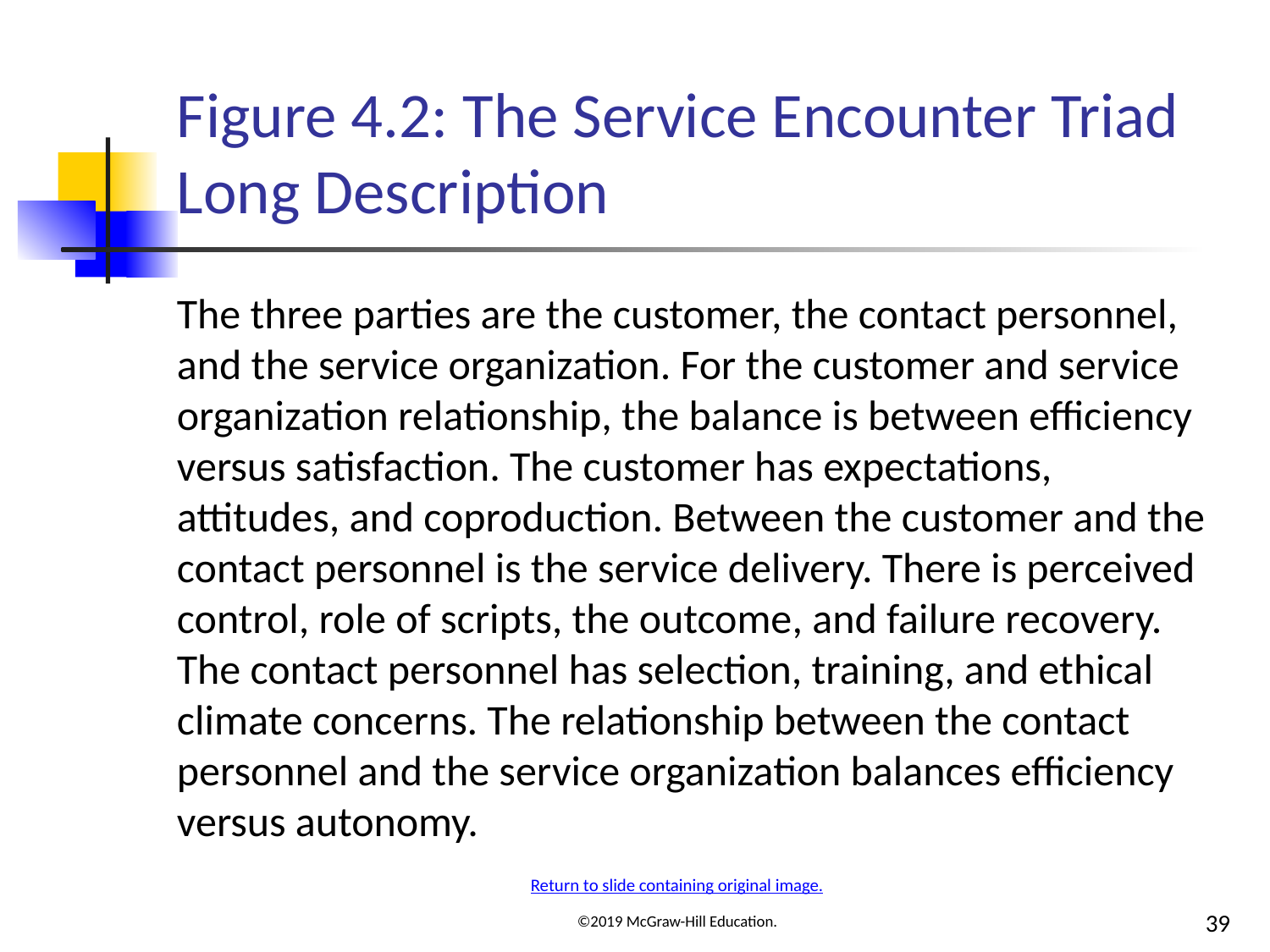

# Figure 4.2: The Service Encounter Triad Long Description
The three parties are the customer, the contact personnel, and the service organization. For the customer and service organization relationship, the balance is between efficiency versus satisfaction. The customer has expectations, attitudes, and coproduction. Between the customer and the contact personnel is the service delivery. There is perceived control, role of scripts, the outcome, and failure recovery. The contact personnel has selection, training, and ethical climate concerns. The relationship between the contact personnel and the service organization balances efficiency versus autonomy.
Return to slide containing original image.